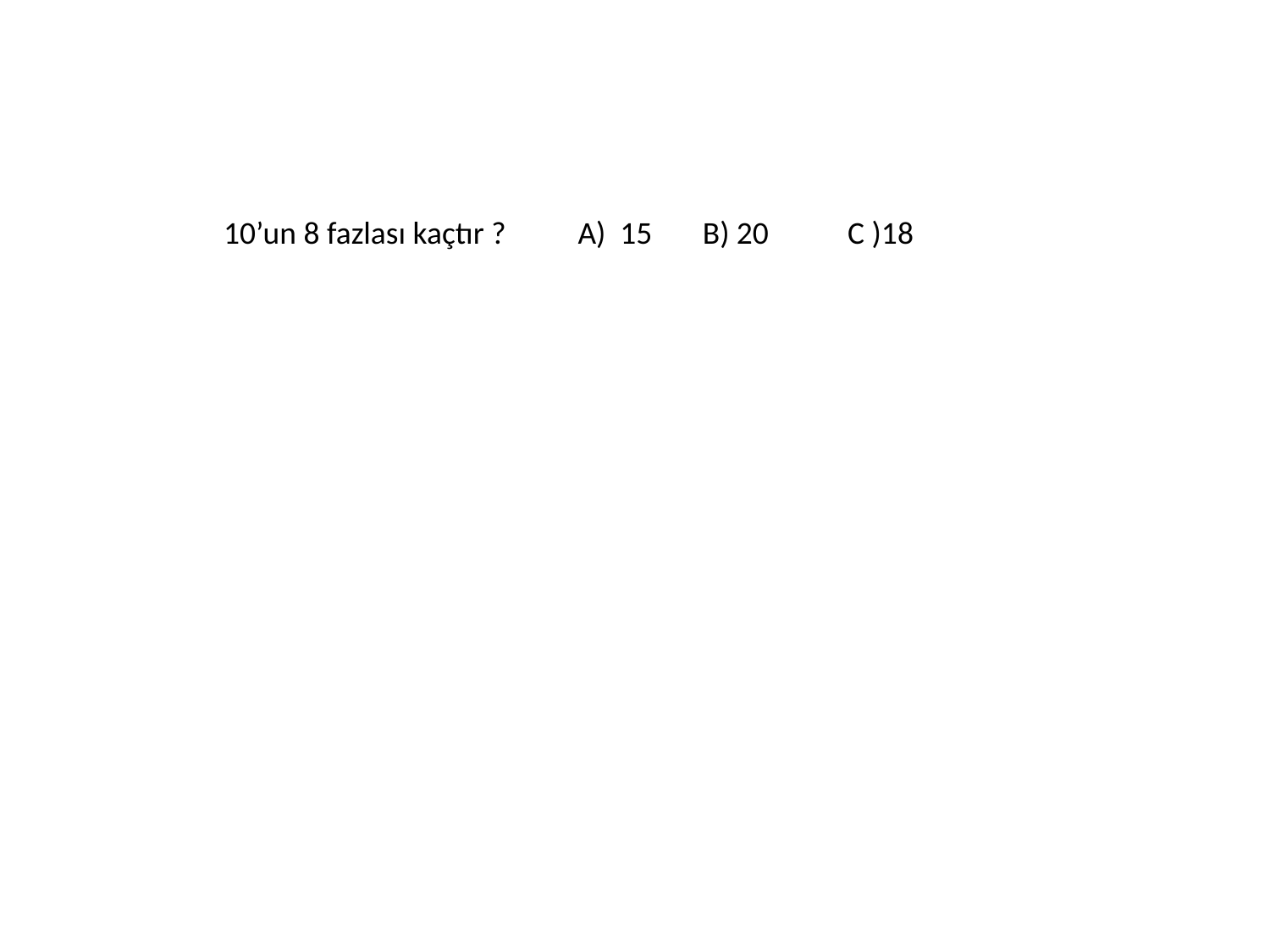

10’un 8 fazlası kaçtır ?          A)  15       B) 20           C )18